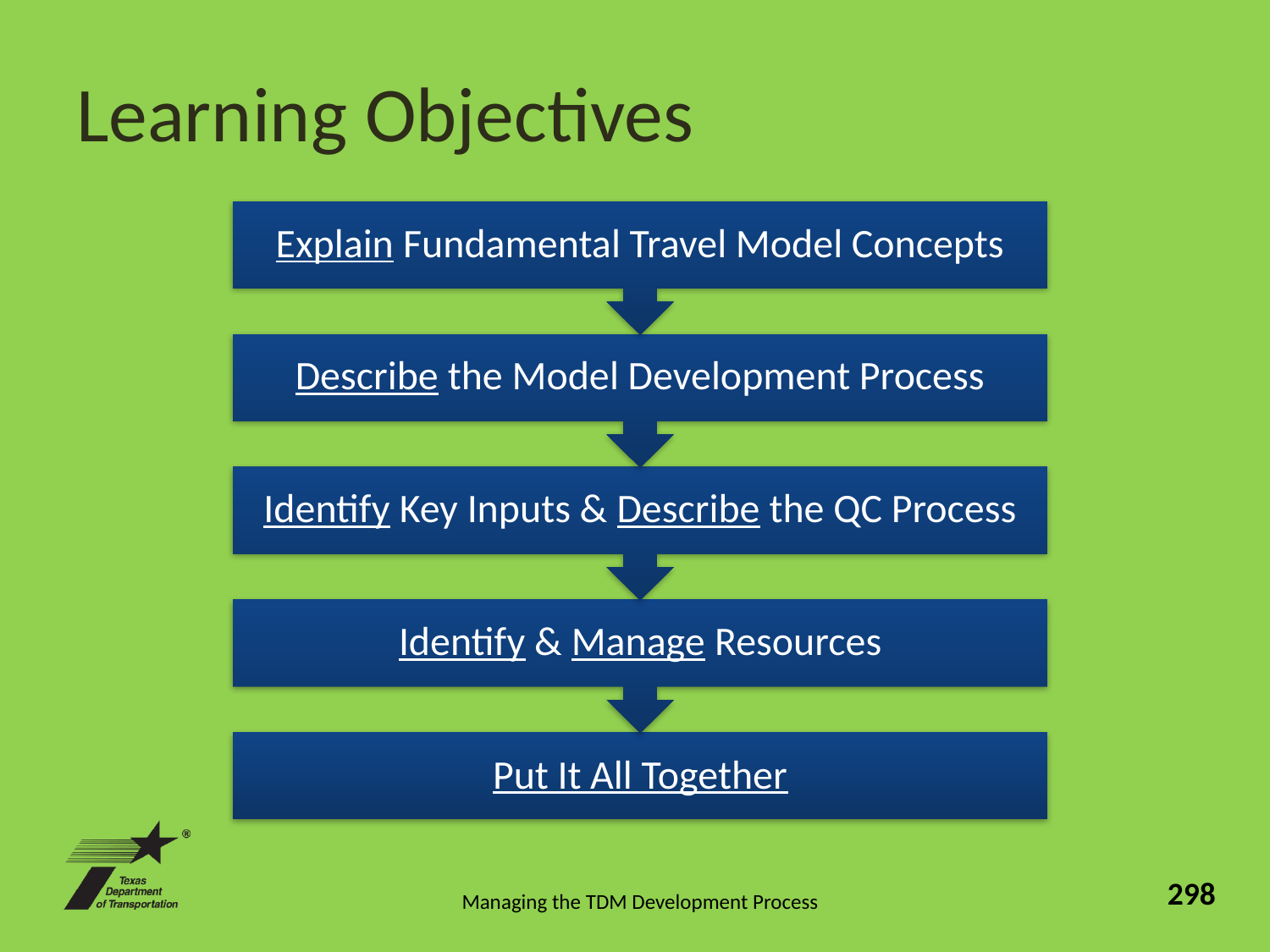

# Learning Objectives
Explain Fundamental Travel Model Concepts
Describe the Model Development Process
Identify Key Inputs & Describe the QC Process
Identify & Manage Resources
Put It All Together